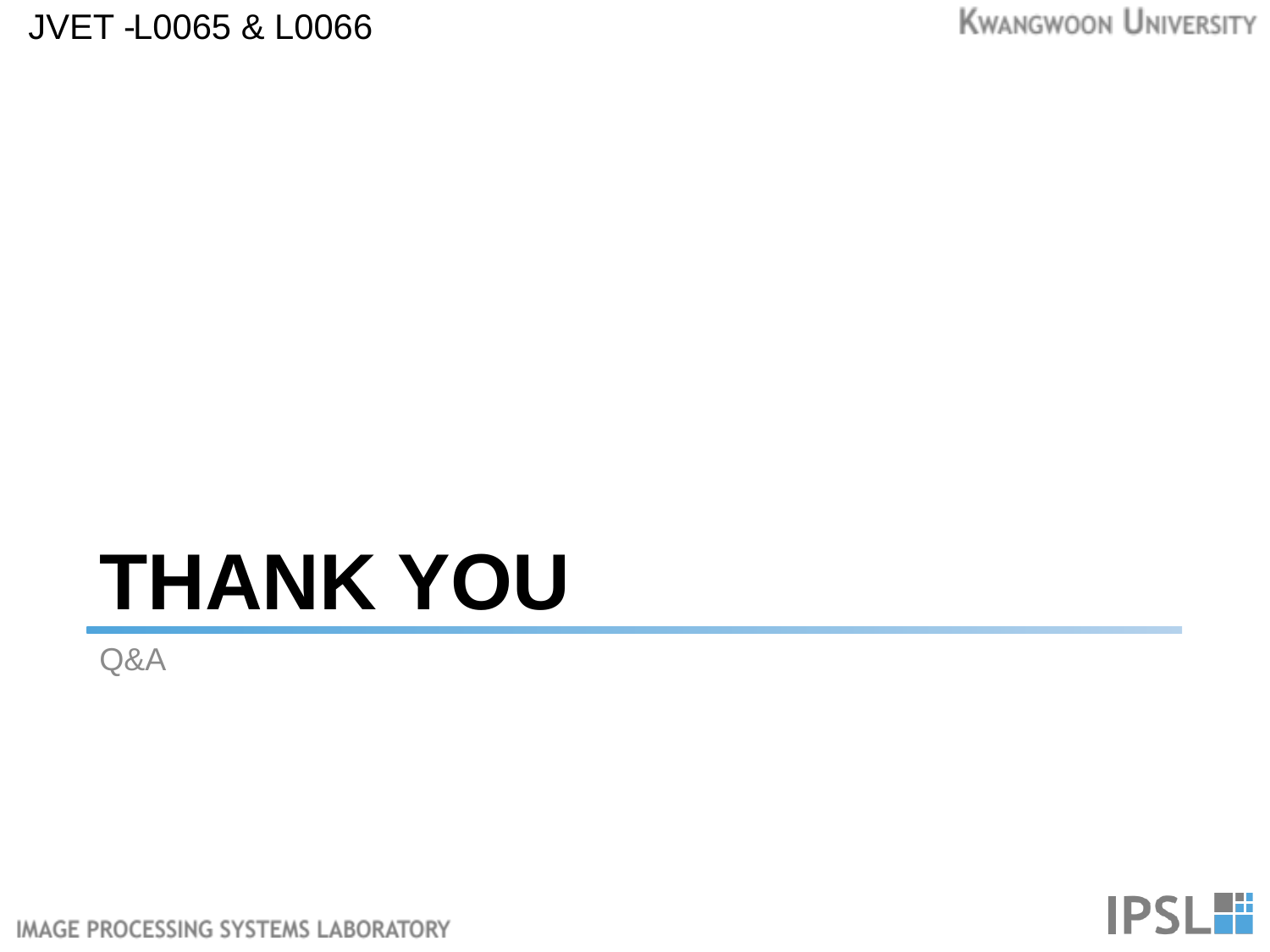

L0065 & L0066
# Thank you
Q&A